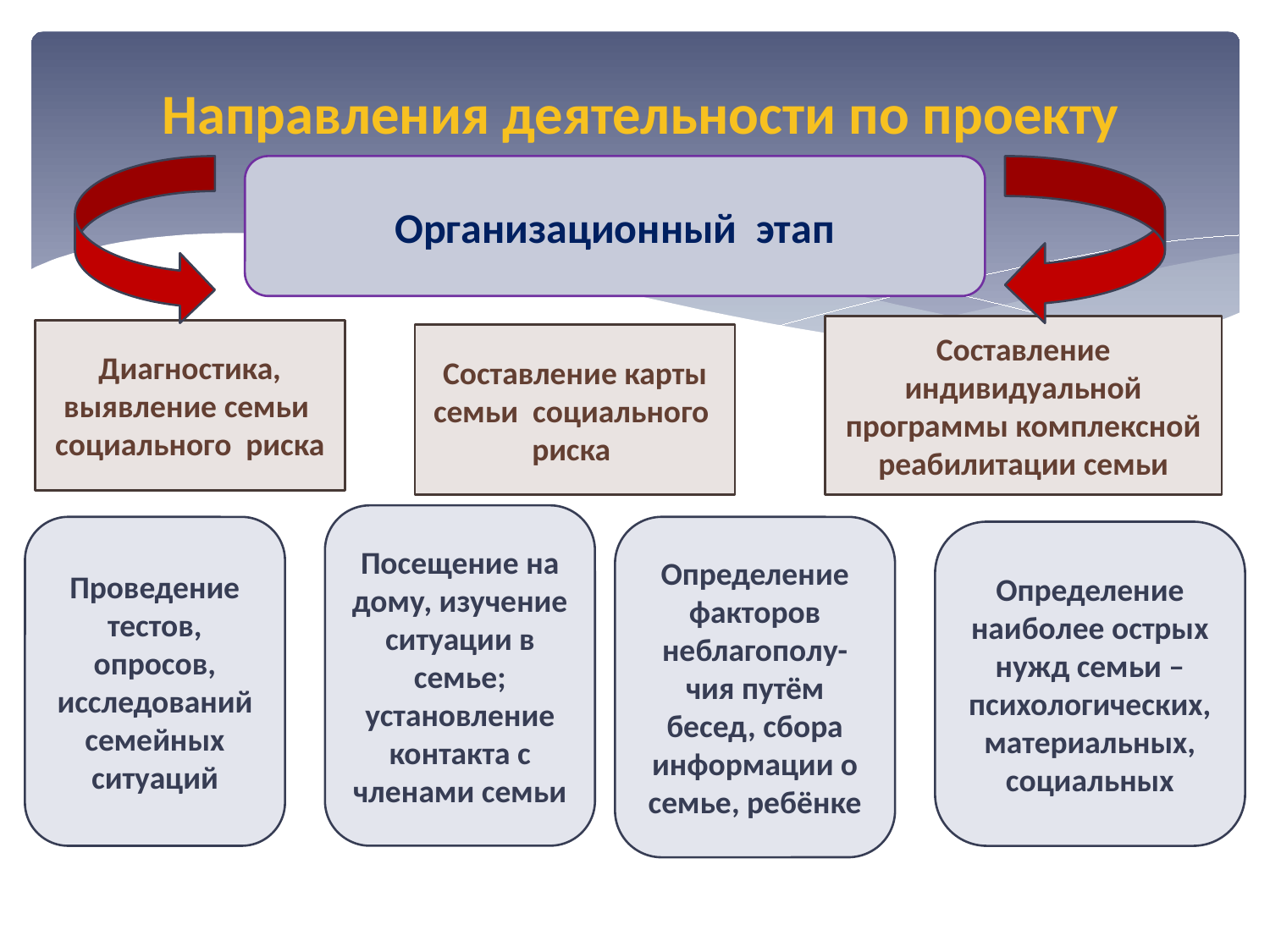

# Направления деятельности по проекту

Организационный  этап

Составление индивидуальной программы комплексной реабилитации семьи
Диагностика, выявление семьи  социального  риска
Составление карты семьи  социального  риска

Посещение на дому, изучение ситуации в семье; установление контакта с членами семьи
Проведение тестов, опросов, исследований семейных ситуаций
Определение факторов неблагополу-чия путём бесед, сбора информации о семье, ребёнке
Определение наиболее острых нужд семьи – психологических, материальных, социальных